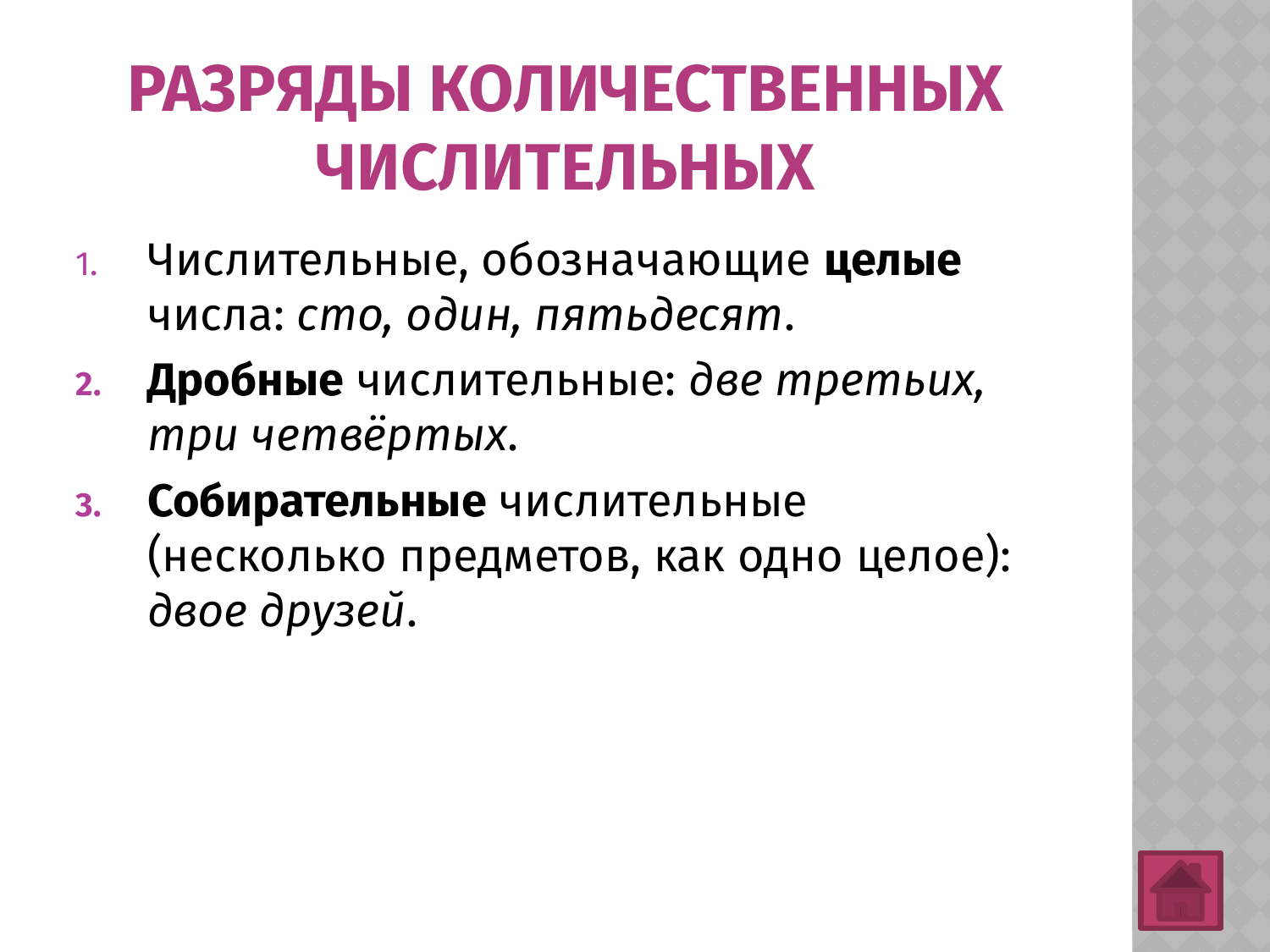

# Разряды количественных числительных
Числительные, обозначающие целые числа: сто, один, пятьдесят.
Дробные числительные: две третьих, три четвёртых.
Собирательные числительные (несколько предметов, как одно целое): двое друзей.